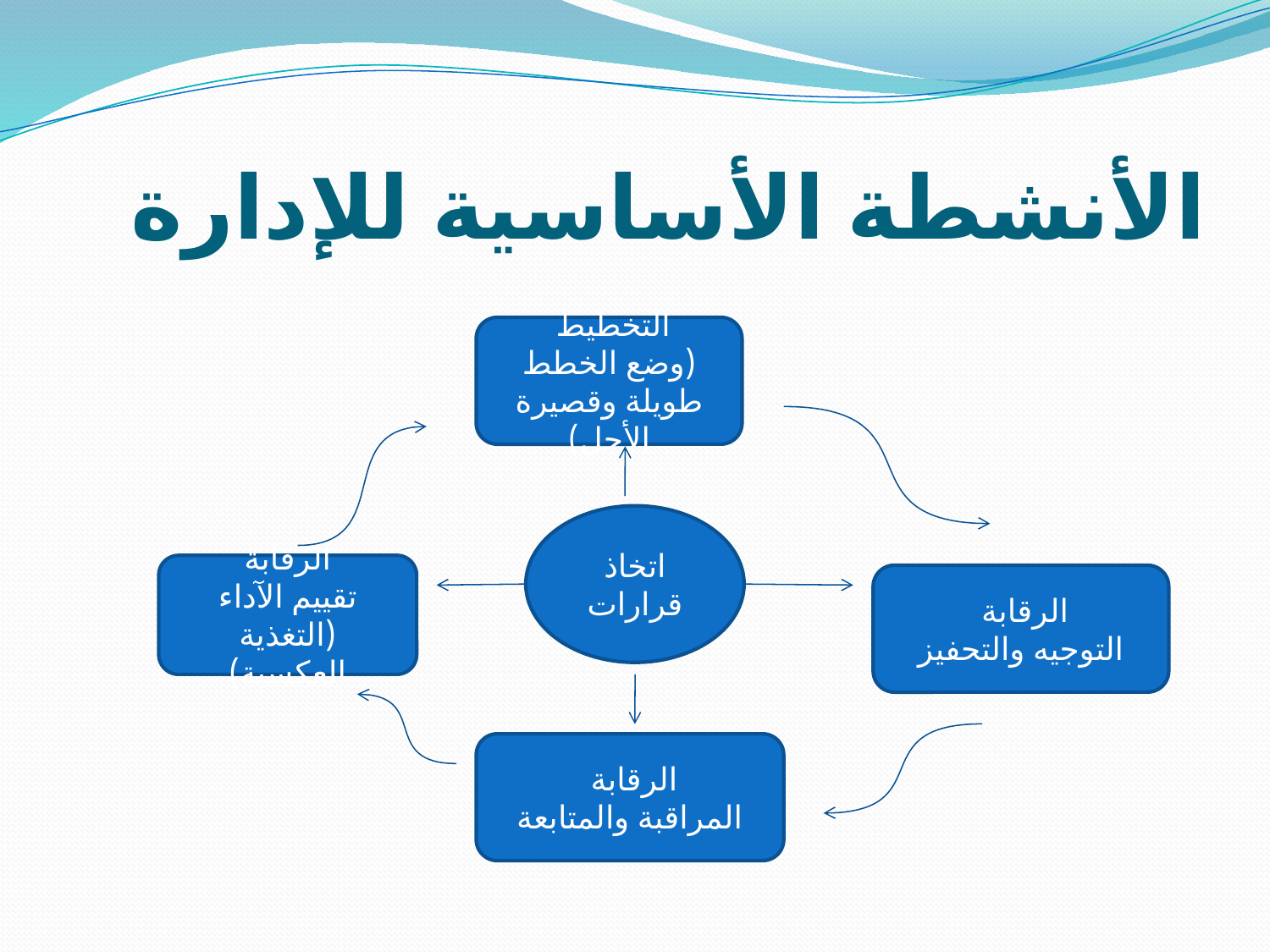

# الأنشطة الأساسية للإدارة

التخطيط
(وضع الخطط طويلة وقصيرة الأجل)
اتخاذ قرارات
الرقابة
تقييم الآداء (التغذية العكسية)
الرقابة
التوجيه والتحفيز
الرقابة
المراقبة والمتابعة